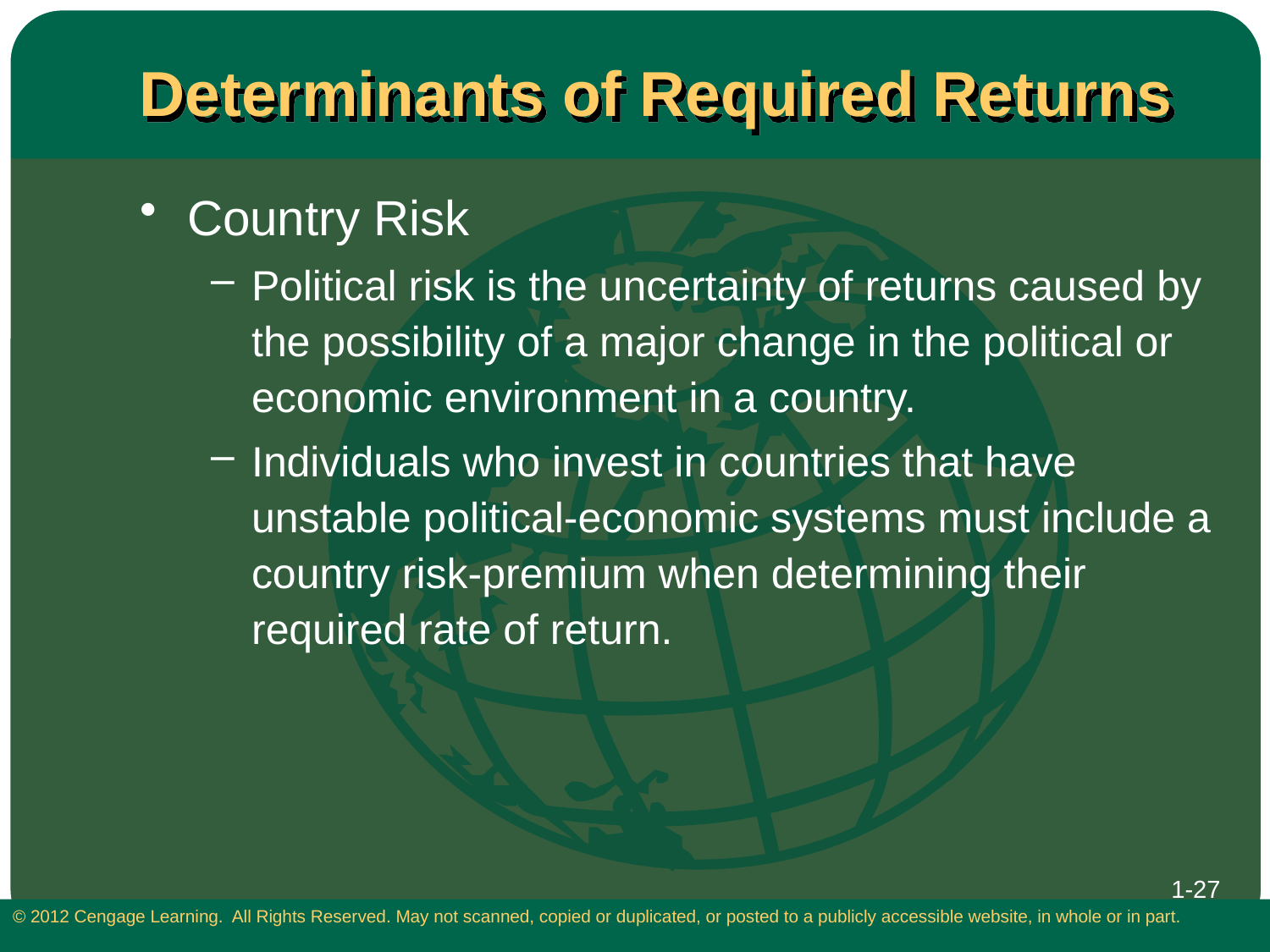

# Determinants of Required Returns
Country Risk
Political risk is the uncertainty of returns caused by the possibility of a major change in the political or economic environment in a country.
Individuals who invest in countries that have unstable political-economic systems must include a country risk-premium when determining their required rate of return.
1-27
© 2012 Cengage Learning.  All Rights Reserved. May not scanned, copied or duplicated, or posted to a publicly accessible website, in whole or in part.